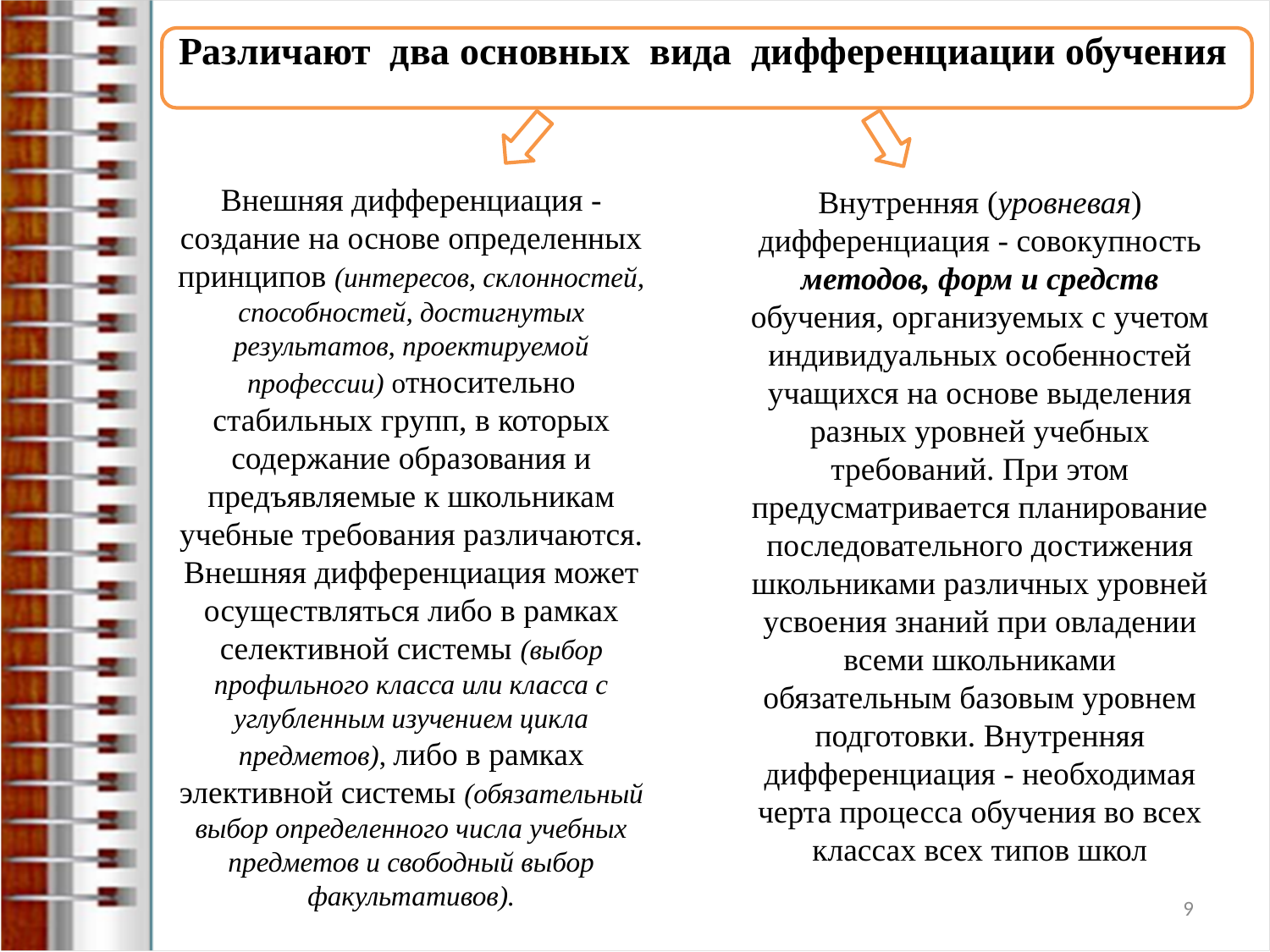

Различают  два основных  вида  дифференциации обучения

Внешняя дифференциация - создание на основе определенных принципов (интересов, склонностей, способностей, достигнутых результатов, проектируемой профессии) относительно стабильных групп, в которых содержание образования и предъявляемые к школьникам учебные требования различаются. Внешняя дифференциация может осуществляться либо в рамках селективной системы (выбор профильного класса или класса с углубленным изучением цикла предметов), либо в рамках элективной системы (обязательный выбор определенного числа учебных предметов и свободный выбор факультативов).

Внутренняя (уровневая) дифференциация - совокупность методов, форм и средств обучения, организуемых с учетом индивидуальных особенностей учащихся на основе выделения разных уровней учебных требований. При этом предусматривается планирование последовательного достижения школьниками различных уровней усвоения знаний при овладении всеми школьниками обязательным базовым уровнем подготовки. Внутренняя дифференциация - необходимая черта процесса обучения во всех классах всех типов школ
9